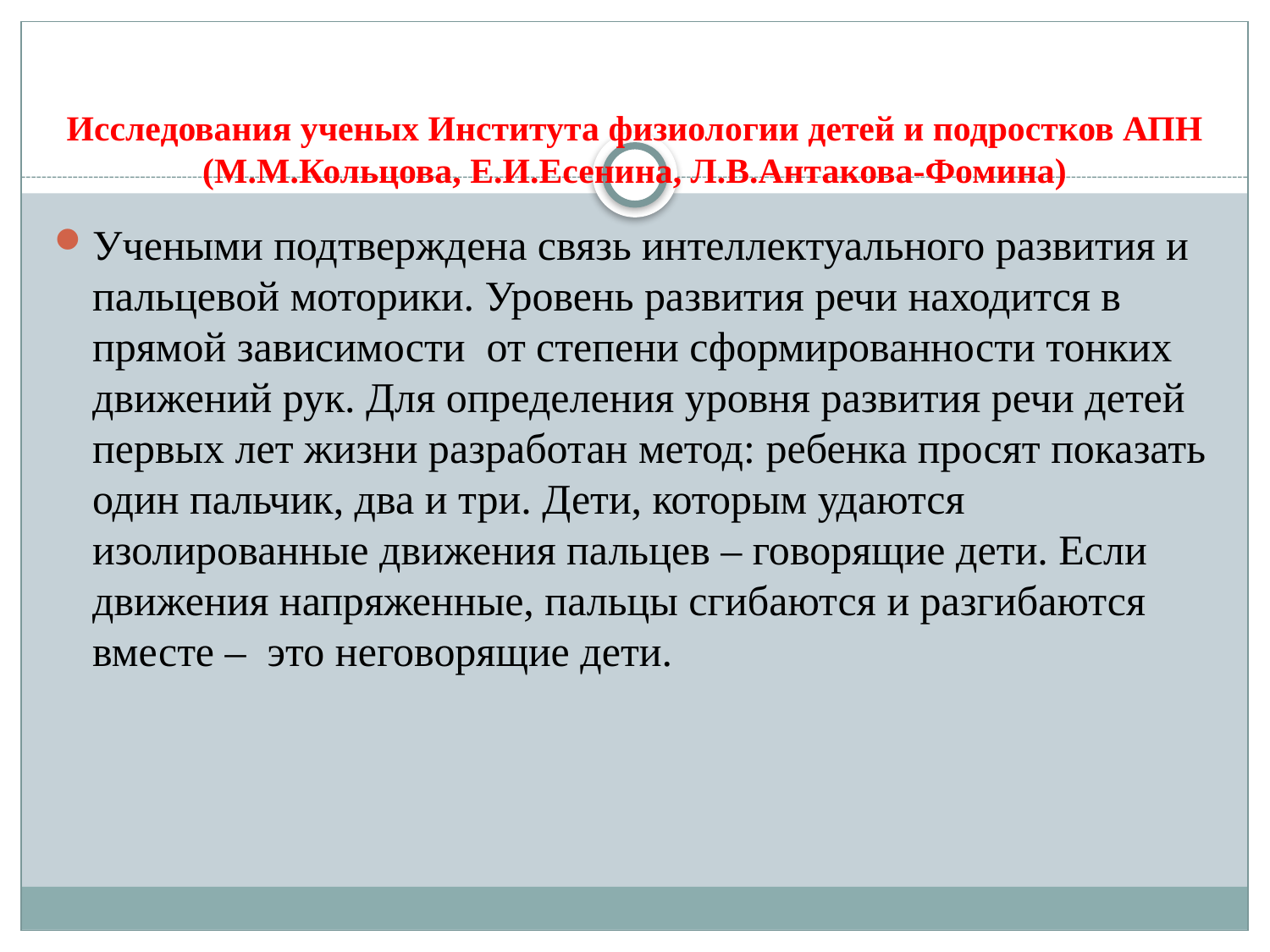

# Исследования ученых Института физиологии детей и подростков АПН (М.М.Кольцова, Е.И.Есенина, Л.В.Антакова-Фомина)
Учеными подтверждена связь интеллектуального развития и пальцевой моторики. Уровень развития речи находится в прямой зависимости  от степени сформированности тонких движений рук. Для определения уровня развития речи детей первых лет жизни разработан метод: ребенка просят показать один пальчик, два и три. Дети, которым удаются изолированные движения пальцев – говорящие дети. Если движения напряженные, пальцы сгибаются и разгибаются вместе –  это неговорящие дети.